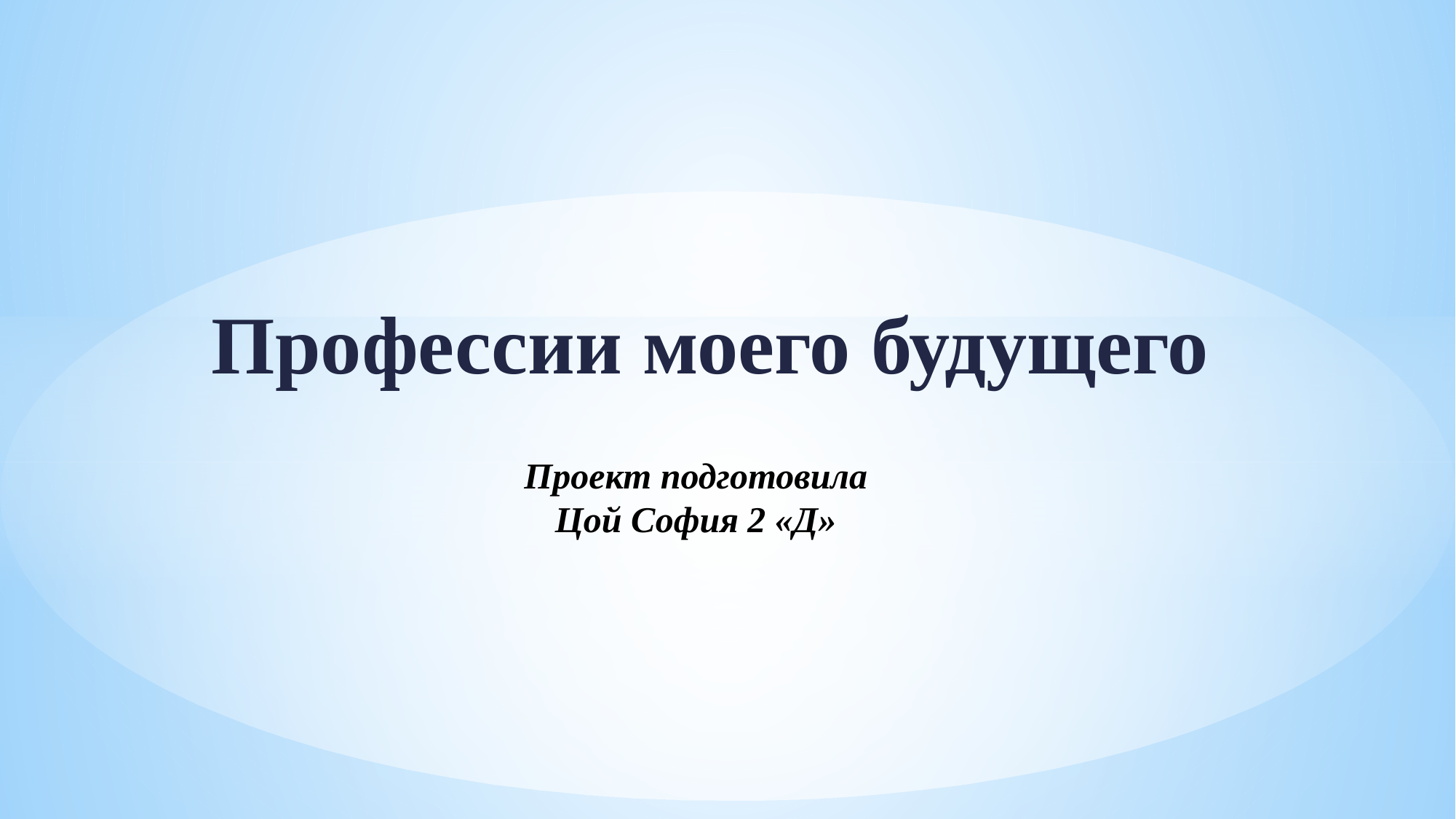

# Профессии моего будущего
Проект подготовила
Цой София 2 «Д»